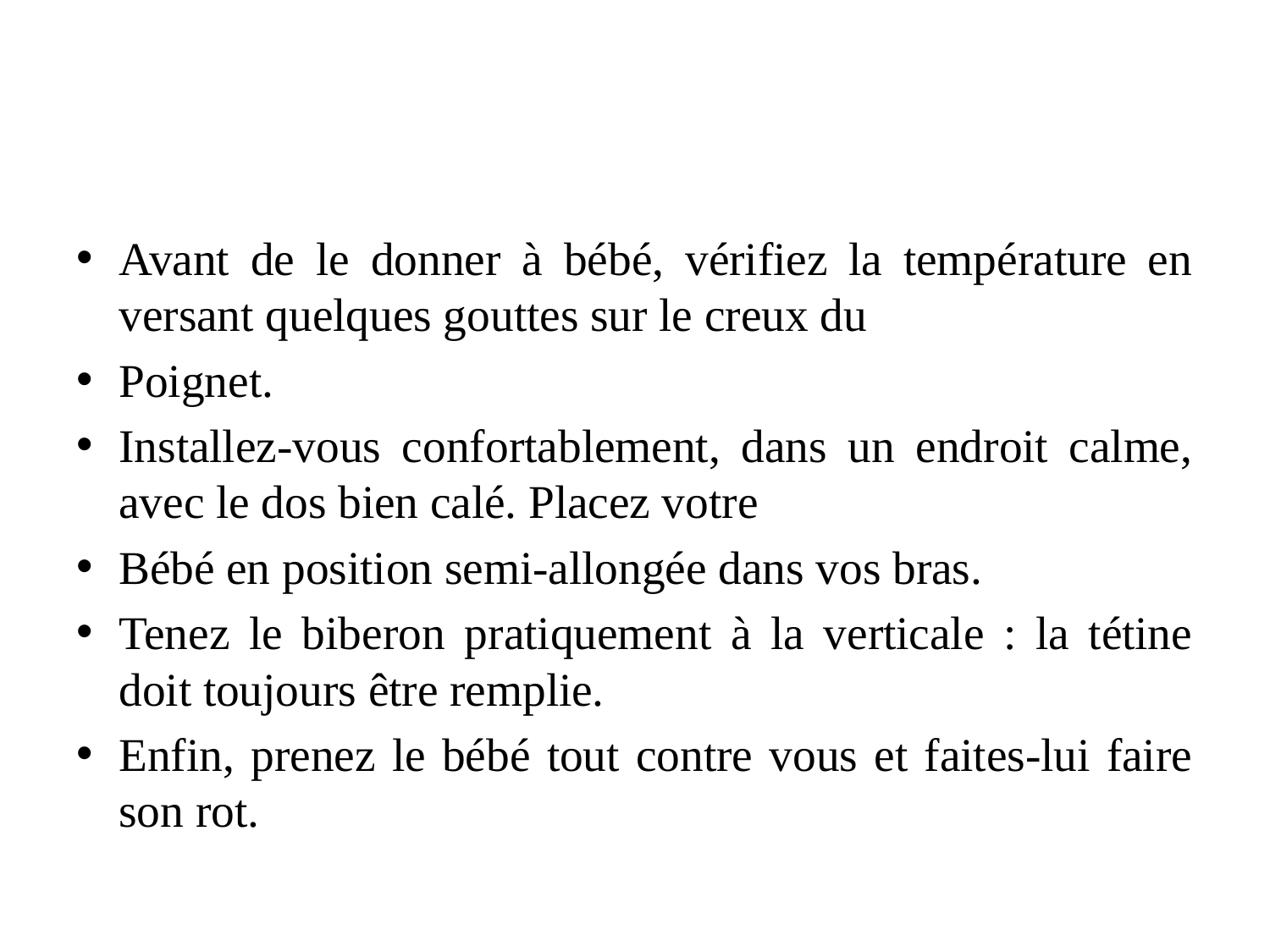

#
Avant de le donner à bébé, vérifiez la température en versant quelques gouttes sur le creux du
Poignet.
Installez-vous confortablement, dans un endroit calme, avec le dos bien calé. Placez votre
Bébé en position semi-allongée dans vos bras.
Tenez le biberon pratiquement à la verticale : la tétine doit toujours être remplie.
Enfin, prenez le bébé tout contre vous et faites-lui faire son rot.